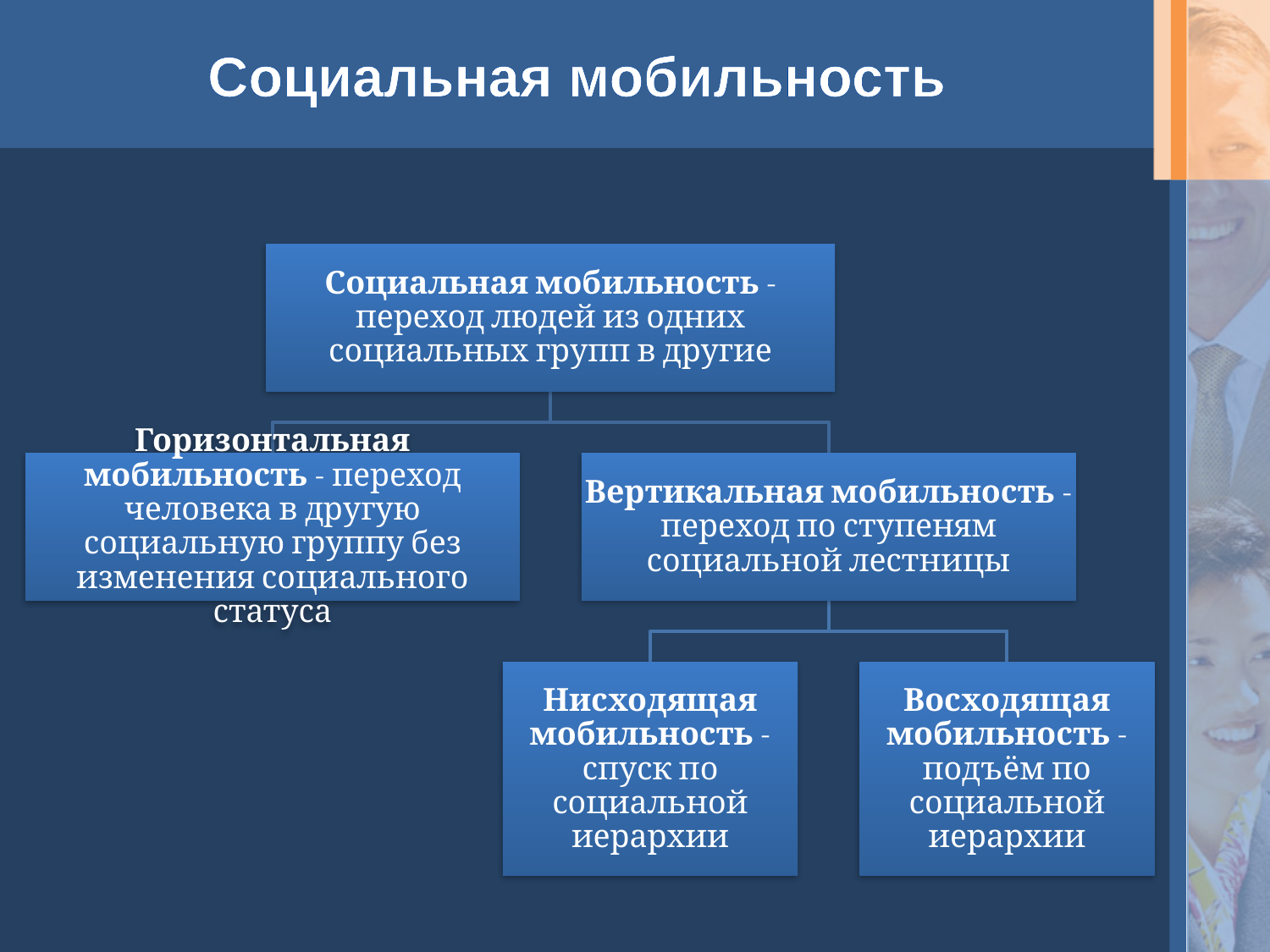

# Социальная мобильность
Социальная мобильность - переход людей из одних социальных групп в другие
Горизонтальная мобильность - переход человека в другую социальную группу без изменения социального статуса
Вертикальная мобильность -переход по ступеням социальной лестницы
Нисходящая мобильность -спуск по социальной иерархии
Восходящая мобильность - подъём по социальной иерархии